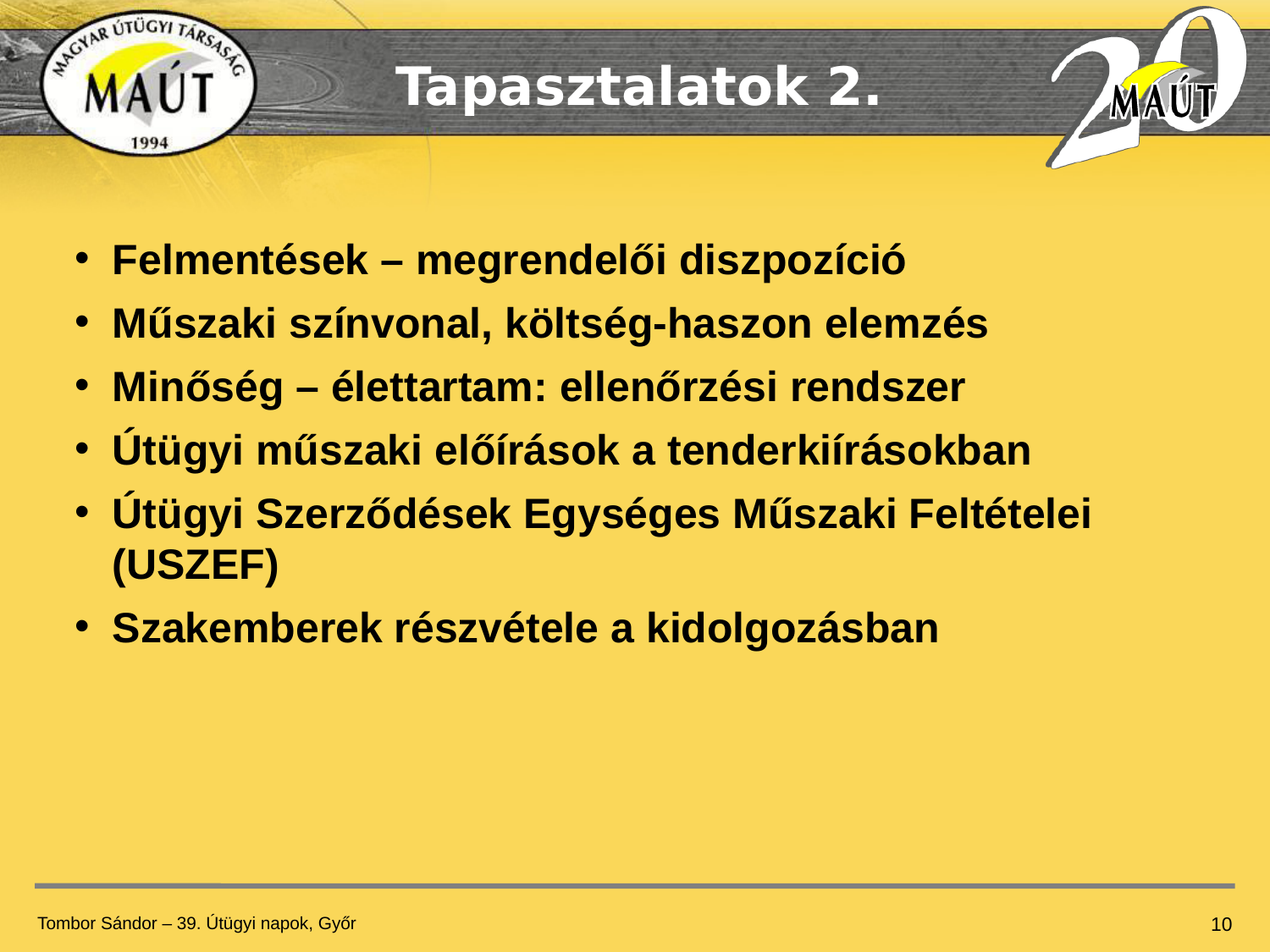

Tapasztalatok 2.
Felmentések – megrendelői diszpozíció
Műszaki színvonal, költség-haszon elemzés
Minőség – élettartam: ellenőrzési rendszer
Útügyi műszaki előírások a tenderkiírásokban
Útügyi Szerződések Egységes Műszaki Feltételei (USZEF)
Szakemberek részvétele a kidolgozásban